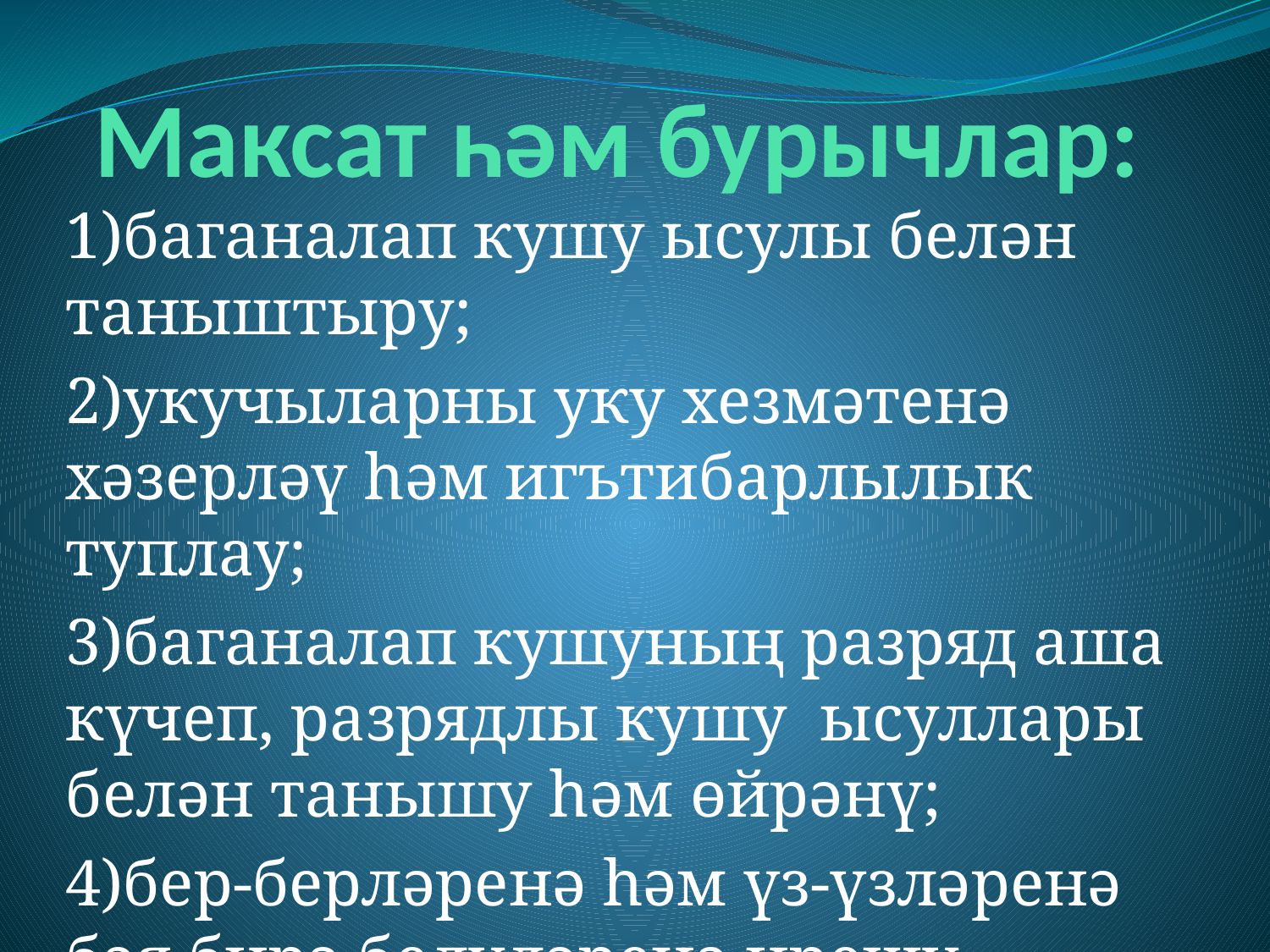

# Максат һәм бурычлар:
1)баганалап кушу ысулы белән таныштыру;
2)укучыларны уку хезмәтенә хәзерләү һәм игътибарлылык туплау;
3)баганалап кушуның разряд аша күчеп, разрядлы кушу  ысуллары белән танышу һәм өйрәнү;
4)бер-берләренә һәм үз-үзләренә бәя бирә белүләренә ирешү.